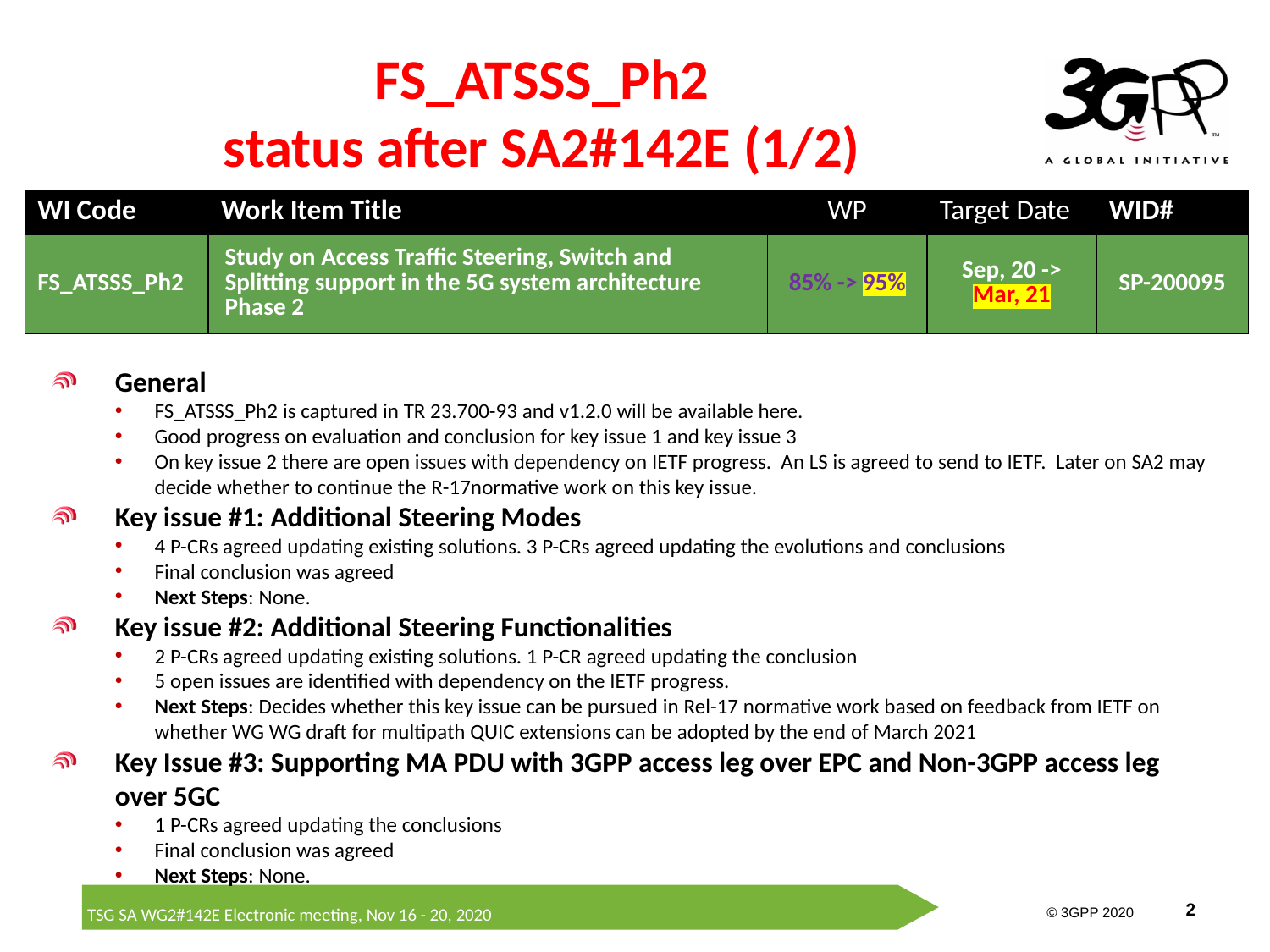

# FS_ATSSS_Ph2 status after SA2#142E (1/2)
| WI Code | Work Item Title | WP | Target Date | WID# |
| --- | --- | --- | --- | --- |
| FS\_ATSSS\_Ph2 | Study on Access Traffic Steering, Switch and Splitting support in the 5G system architecture Phase 2 | 85% -> 95% | Sep, 20 -> Mar, 21 | SP-200095 |
General
FS_ATSSS_Ph2 is captured in TR 23.700-93 and v1.2.0 will be available here.
Good progress on evaluation and conclusion for key issue 1 and key issue 3
On key issue 2 there are open issues with dependency on IETF progress.  An LS is agreed to send to IETF.  Later on SA2 may decide whether to continue the R-17normative work on this key issue.
Key issue #1: Additional Steering Modes
4 P-CRs agreed updating existing solutions. 3 P-CRs agreed updating the evolutions and conclusions
Final conclusion was agreed
Next Steps: None.
Key issue #2: Additional Steering Functionalities
2 P-CRs agreed updating existing solutions. 1 P-CR agreed updating the conclusion
5 open issues are identified with dependency on the IETF progress.
Next Steps: Decides whether this key issue can be pursued in Rel-17 normative work based on feedback from IETF on whether WG WG draft for multipath QUIC extensions can be adopted by the end of March 2021
Key Issue #3: Supporting MA PDU with 3GPP access leg over EPC and Non-3GPP access leg over 5GC
1 P-CRs agreed updating the conclusions
Final conclusion was agreed
Next Steps: None.